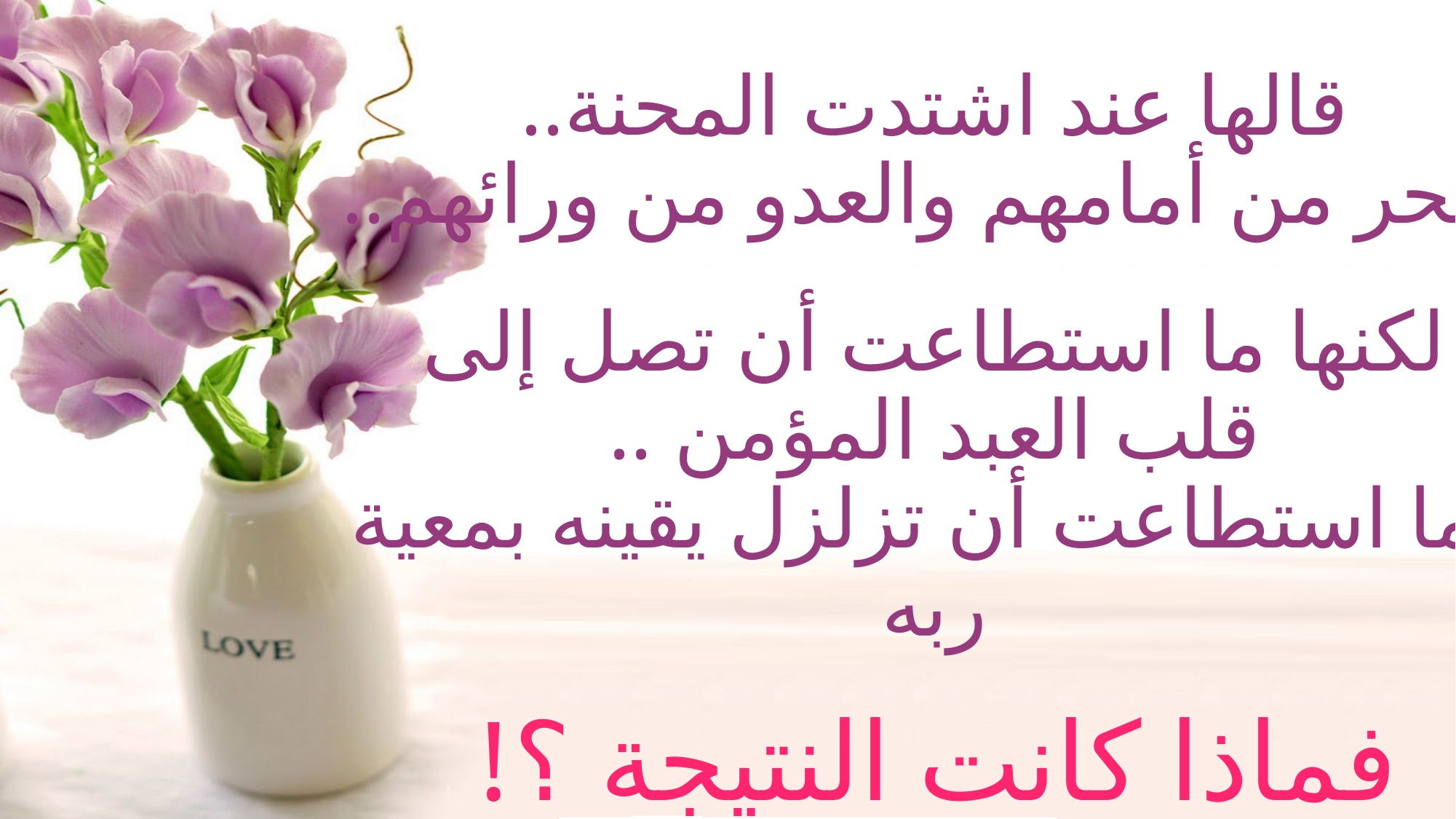

# قالها عند اشتدت المحنة.. البحر من أمامهم والعدو من ورائهم.. لكنها ما استطاعت أن تصل إلى قلب العبد المؤمن .. وما استطاعت أن تزلزل يقينه بمعية ربه فماذا كانت النتيجة ؟!